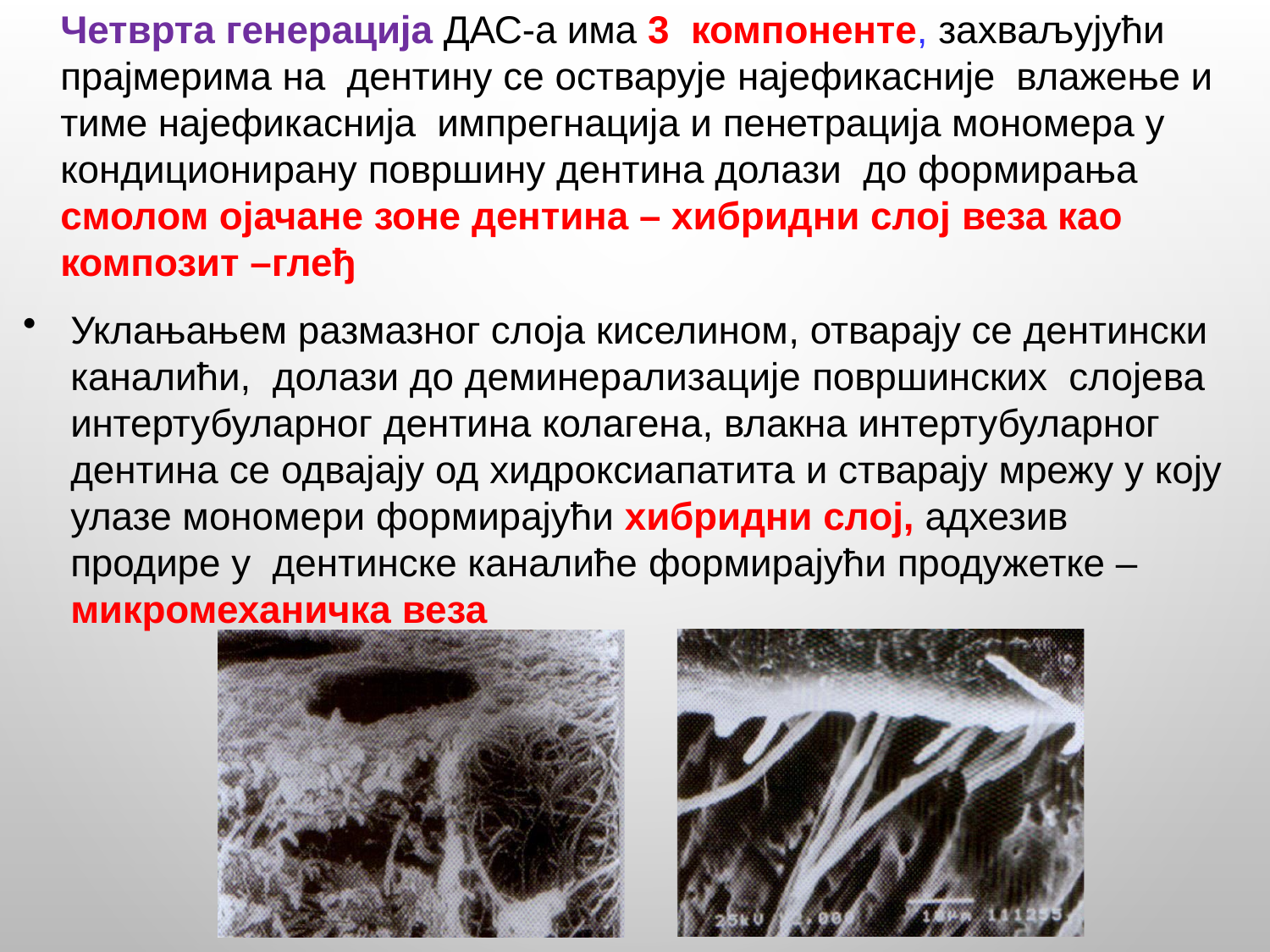

Четврта генерација ДАС-а има 3  компоненте, захваљујући прајмерима на  дентину се остварује најефикасније  влажење и тиме најефикаснија  импрегнација и пенетрација мономера у кондиционирану површину дентина долази  до формирања смолом ојачане зоне дентина – хибридни слој веза као композит –глеђ

Уклањањем размазног слоја киселином, отварају се дентински каналићи,  долази до деминерализације површинских  слојева интертубуларног дентина колагена, влакна интертубуларног дентина се одвајају од хидроксиапатита и стварају мрежу у коју улазе мономери формирајући хибридни слој, адхезив продире у  дентинске каналиће формирајући продужетке – микромеханичка веза